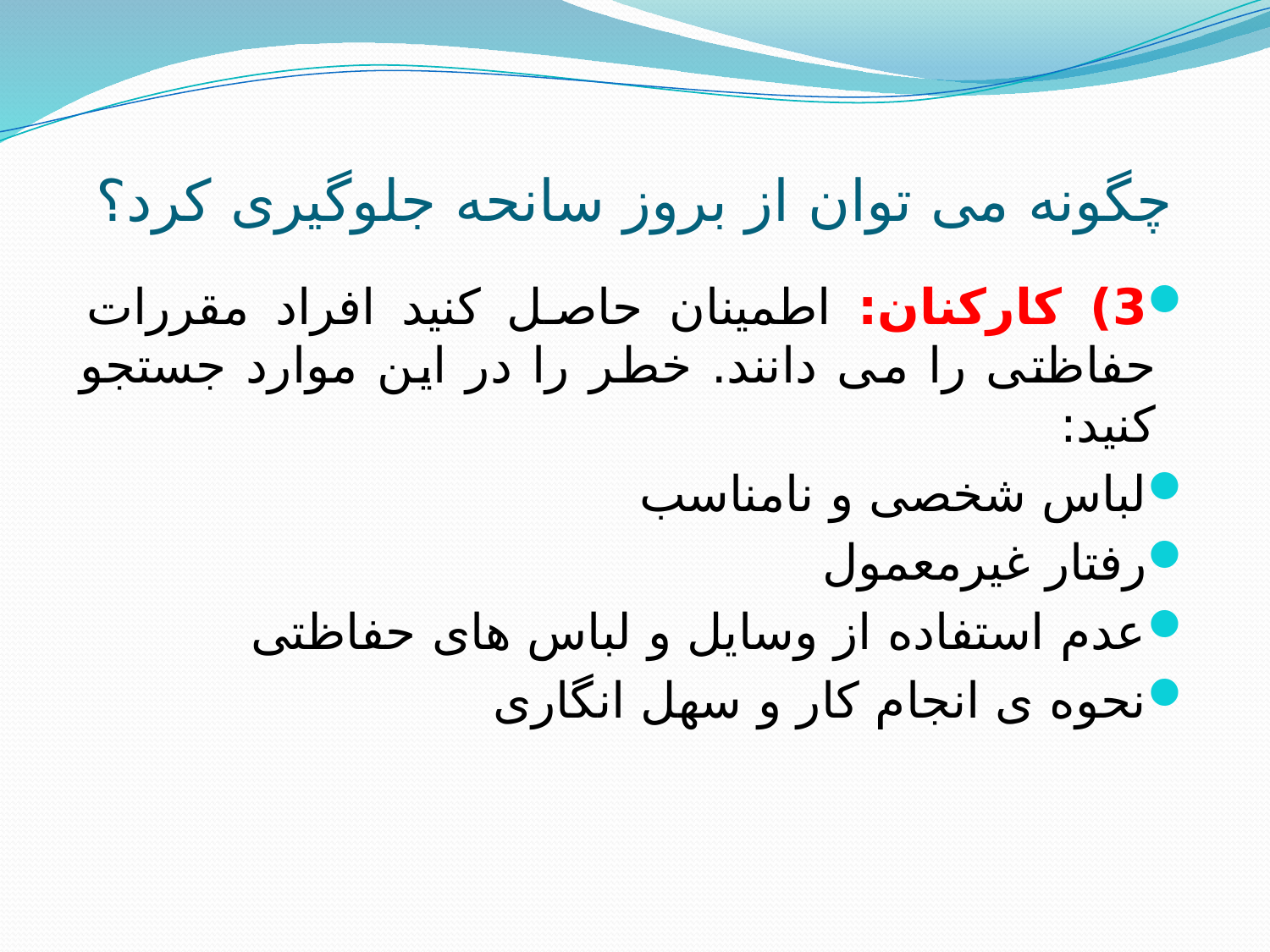

# چگونه می توان از بروز سانحه جلوگیری کرد؟
3) کارکنان: اطمینان حاصل کنید افراد مقررات حفاظتی را می دانند. خطر را در این موارد جستجو کنید:
لباس شخصی و نامناسب
رفتار غیرمعمول
عدم استفاده از وسایل و لباس های حفاظتی
نحوه ی انجام کار و سهل انگاری